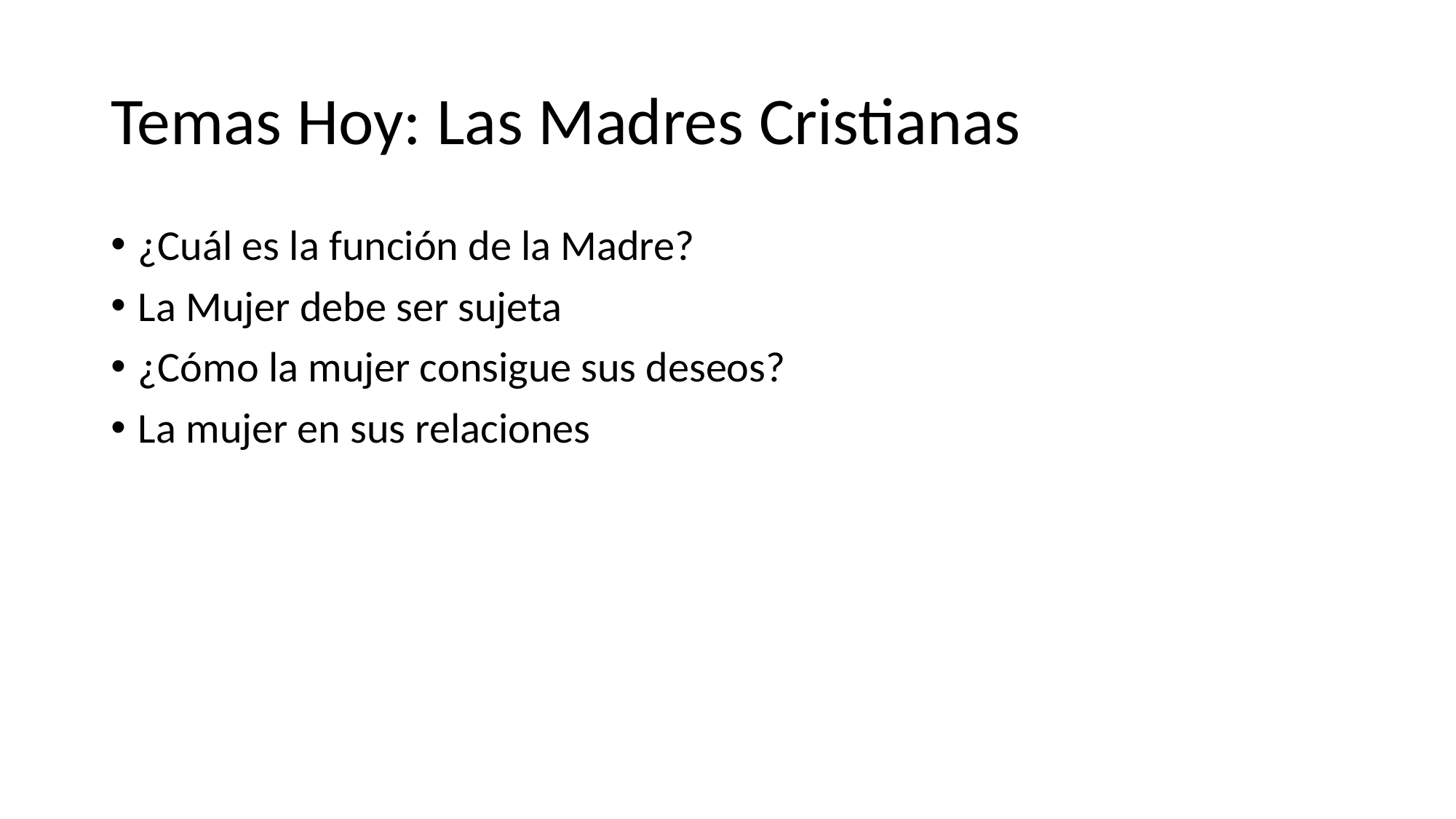

# Temas Hoy: Las Madres Cristianas
¿Cuál es la función de la Madre?
La Mujer debe ser sujeta
¿Cómo la mujer consigue sus deseos?
La mujer en sus relaciones